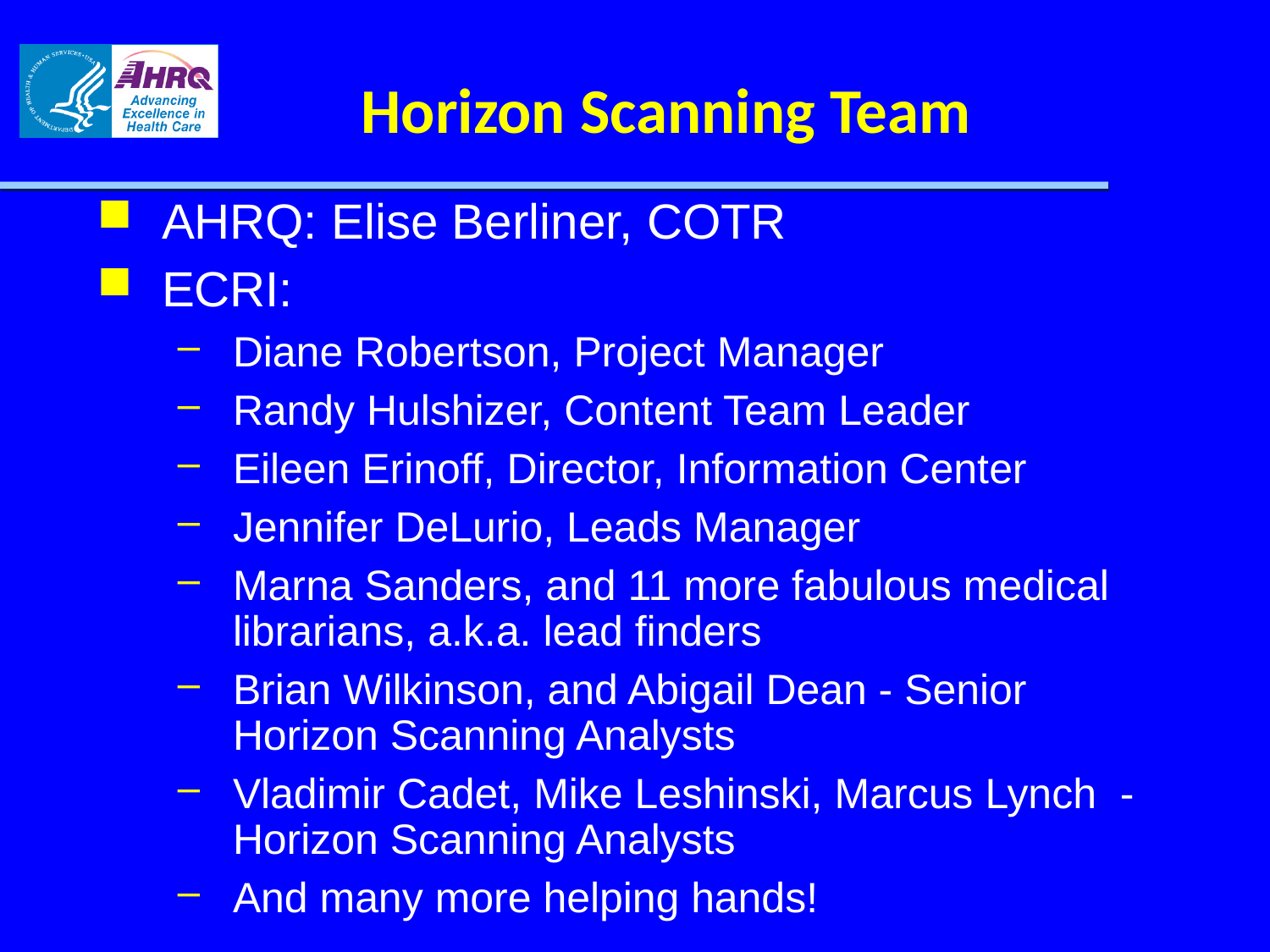

# Horizon Scanning Team
AHRQ: Elise Berliner, COTR
ECRI:
Diane Robertson, Project Manager
Randy Hulshizer, Content Team Leader
Eileen Erinoff, Director, Information Center
Jennifer DeLurio, Leads Manager
Marna Sanders, and 11 more fabulous medical librarians, a.k.a. lead finders
Brian Wilkinson, and Abigail Dean - Senior Horizon Scanning Analysts
Vladimir Cadet, Mike Leshinski, Marcus Lynch  - Horizon Scanning Analysts
And many more helping hands!